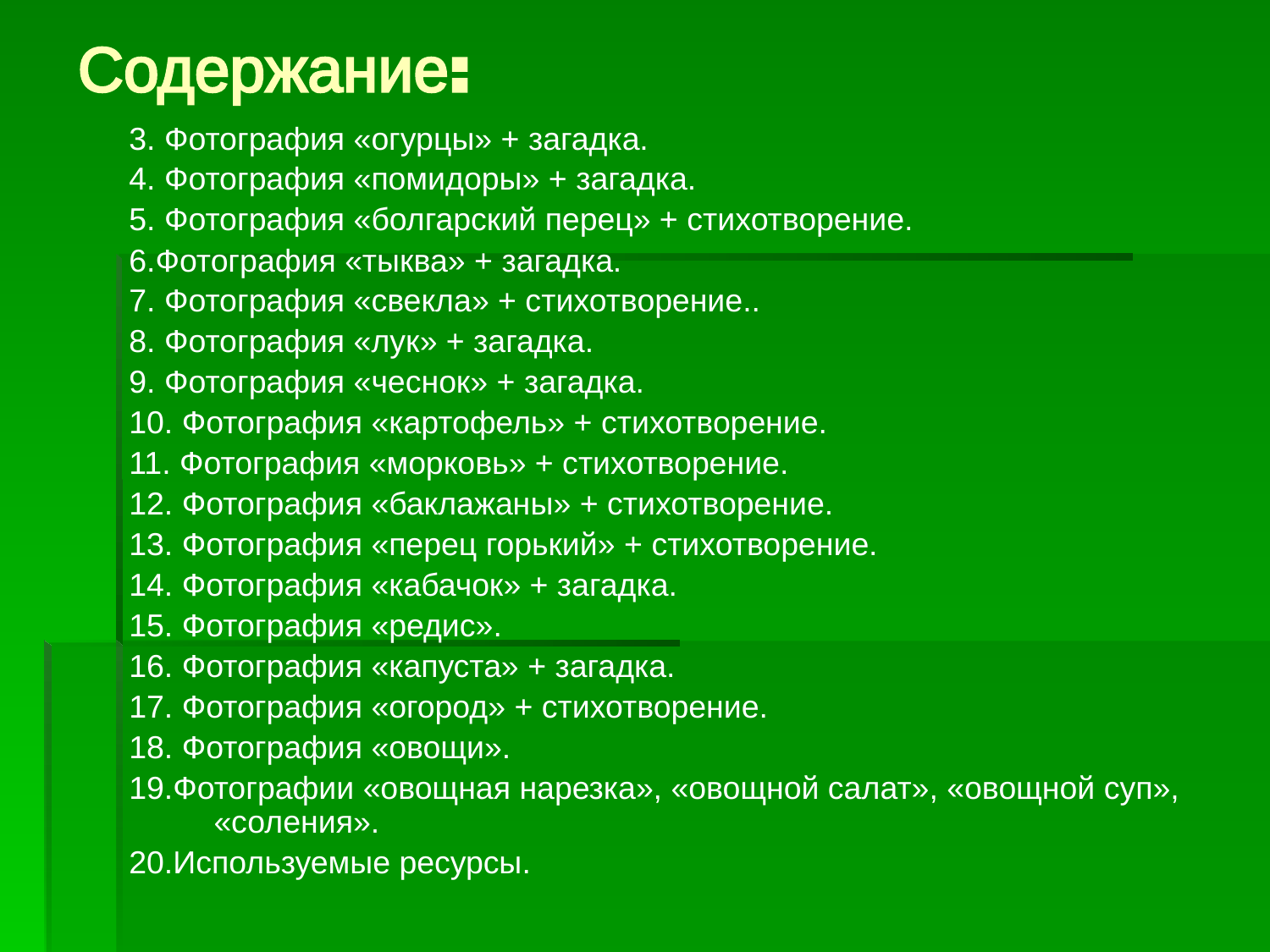

# Содержание:
3. Фотография «огурцы» + загадка.
4. Фотография «помидоры» + загадка.
5. Фотография «болгарский перец» + стихотворение.
6.Фотография «тыква» + загадка.
7. Фотография «свекла» + стихотворение..
8. Фотография «лук» + загадка.
9. Фотография «чеснок» + загадка.
10. Фотография «картофель» + стихотворение.
11. Фотография «морковь» + стихотворение.
12. Фотография «баклажаны» + стихотворение.
13. Фотография «перец горький» + стихотворение.
14. Фотография «кабачок» + загадка.
15. Фотография «редис».
16. Фотография «капуста» + загадка.
17. Фотография «огород» + стихотворение.
18. Фотография «овощи».
19.Фотографии «овощная нарезка», «овощной салат», «овощной суп», «соления».
20.Используемые ресурсы.